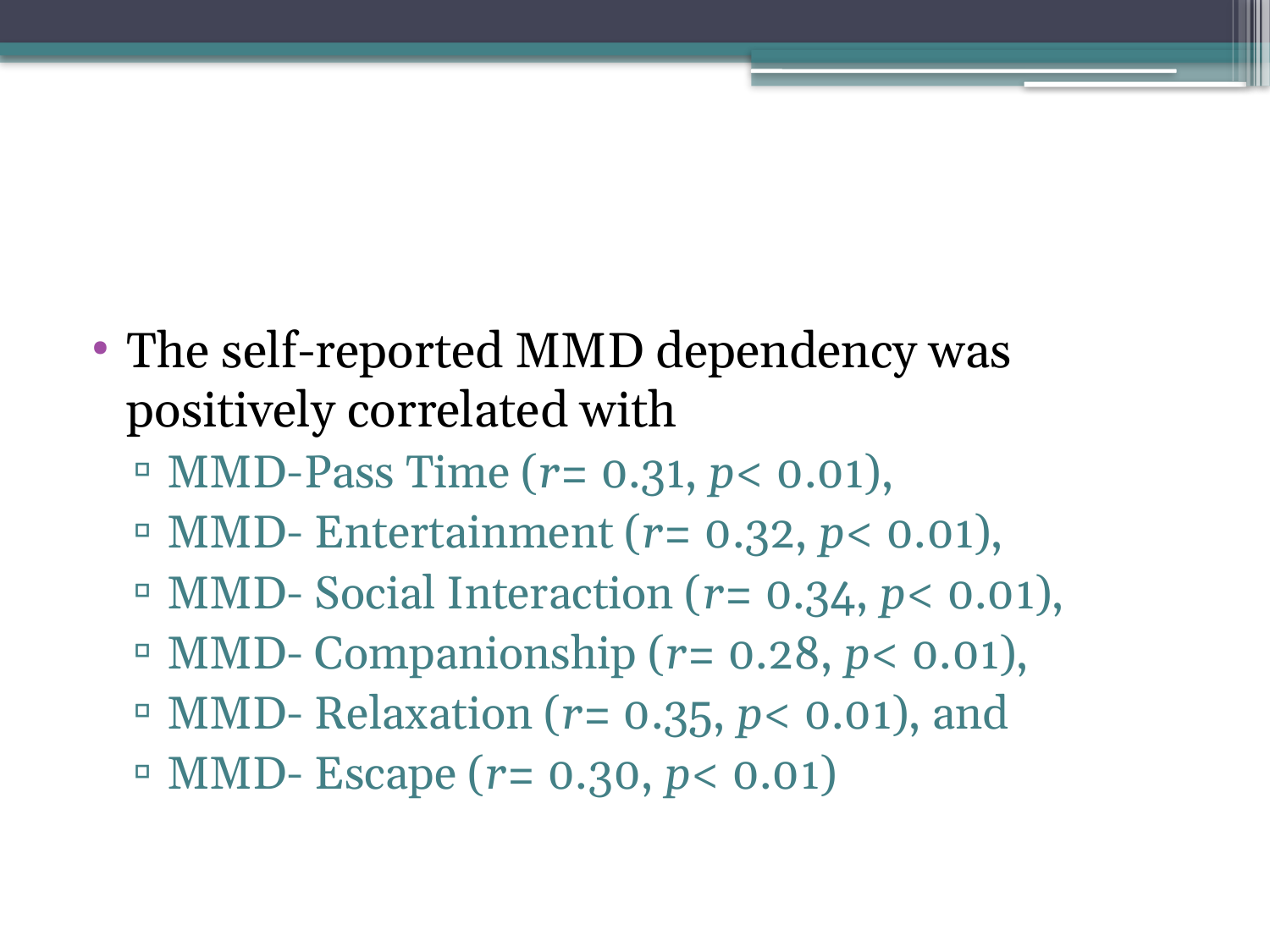

#
The self-reported MMD dependency was positively correlated with
MMD-Pass Time (r= 0.31, p< 0.01),
MMD- Entertainment (r= 0.32, p< 0.01),
MMD- Social Interaction (r= 0.34, p< 0.01),
MMD- Companionship (r= 0.28, p< 0.01),
MMD- Relaxation (r= 0.35, p< 0.01), and
MMD- Escape (r= 0.30, p< 0.01)